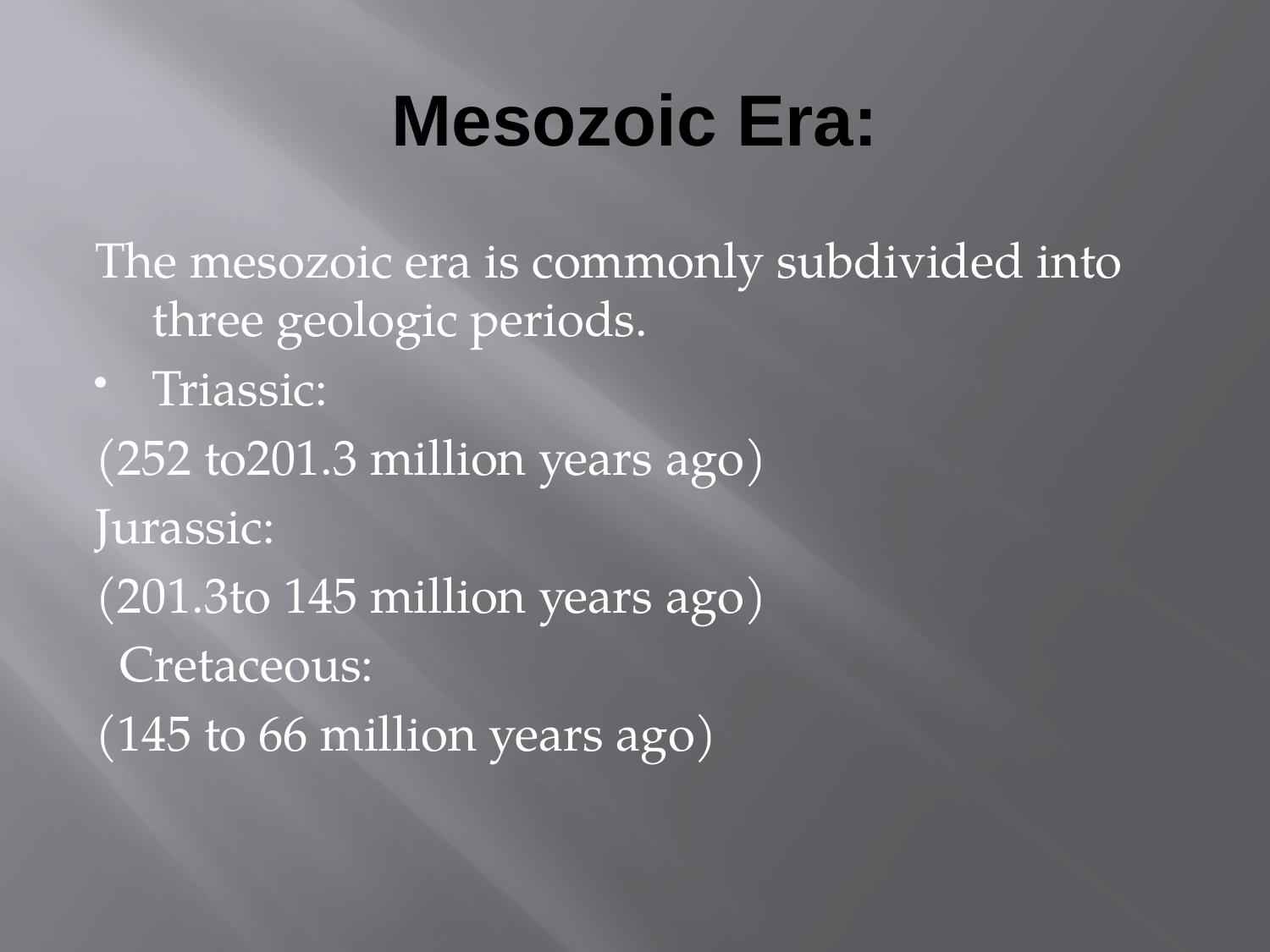

# Mesozoic Era:
The mesozoic era is commonly subdivided into three geologic periods.
Triassic:
(252 to201.3 million years ago)
Jurassic:
(201.3to 145 million years ago)
  Cretaceous:
(145 to 66 million years ago)